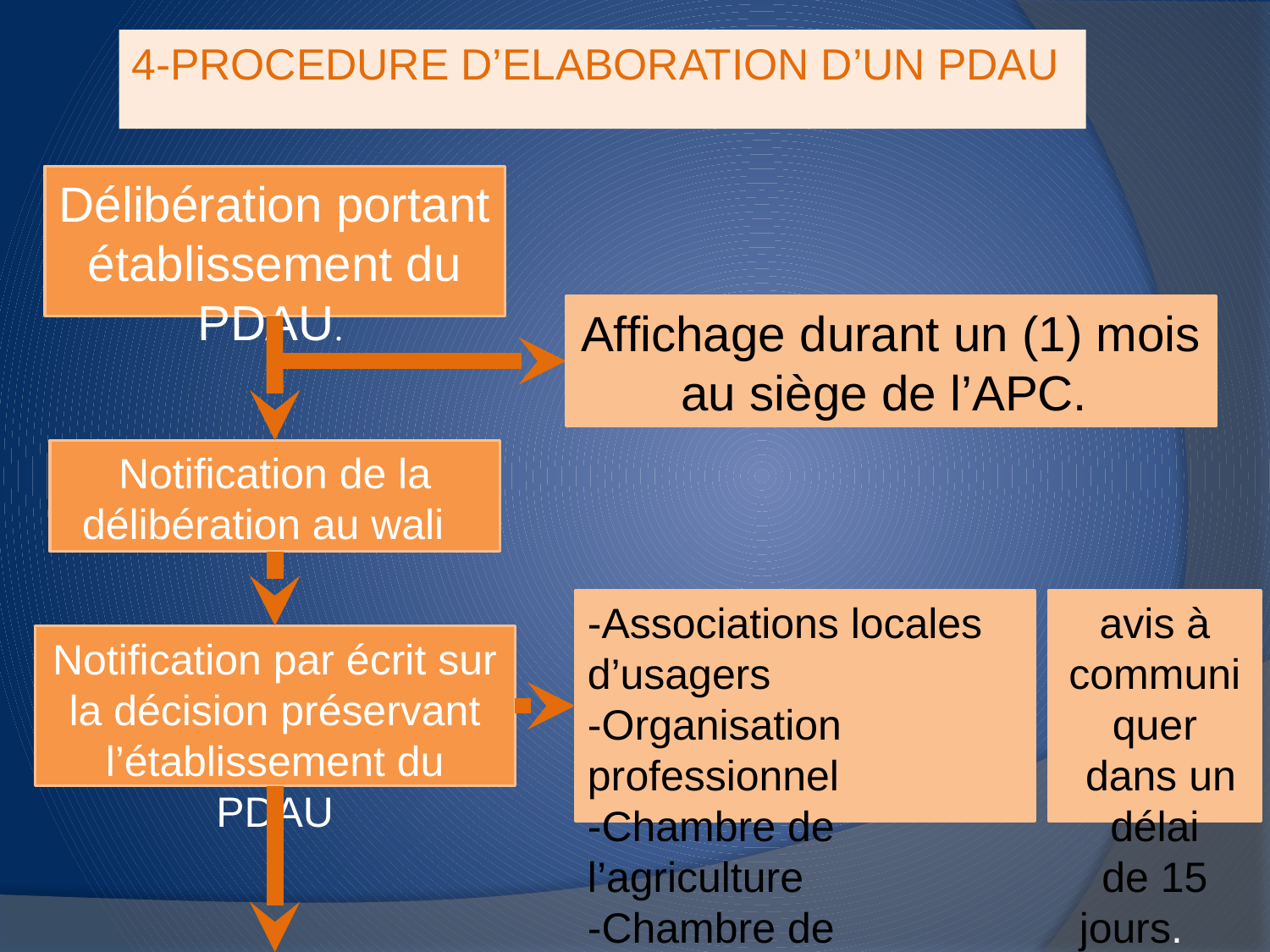

4-PROCEDURE D’ELABORATION D’UN PDAU
Délibération portant établissement du PDAU.
Affichage durant un (1) mois au siège de l’APC.
Notification de la délibération au wali
-Associations locales d’usagers
-Organisation professionnel
-Chambre de l’agriculture
-Chambre de commerce
avis à communiquer
 dans un délai
de 15 jours.
Notification par écrit sur la décision préservant l’établissement du PDAU